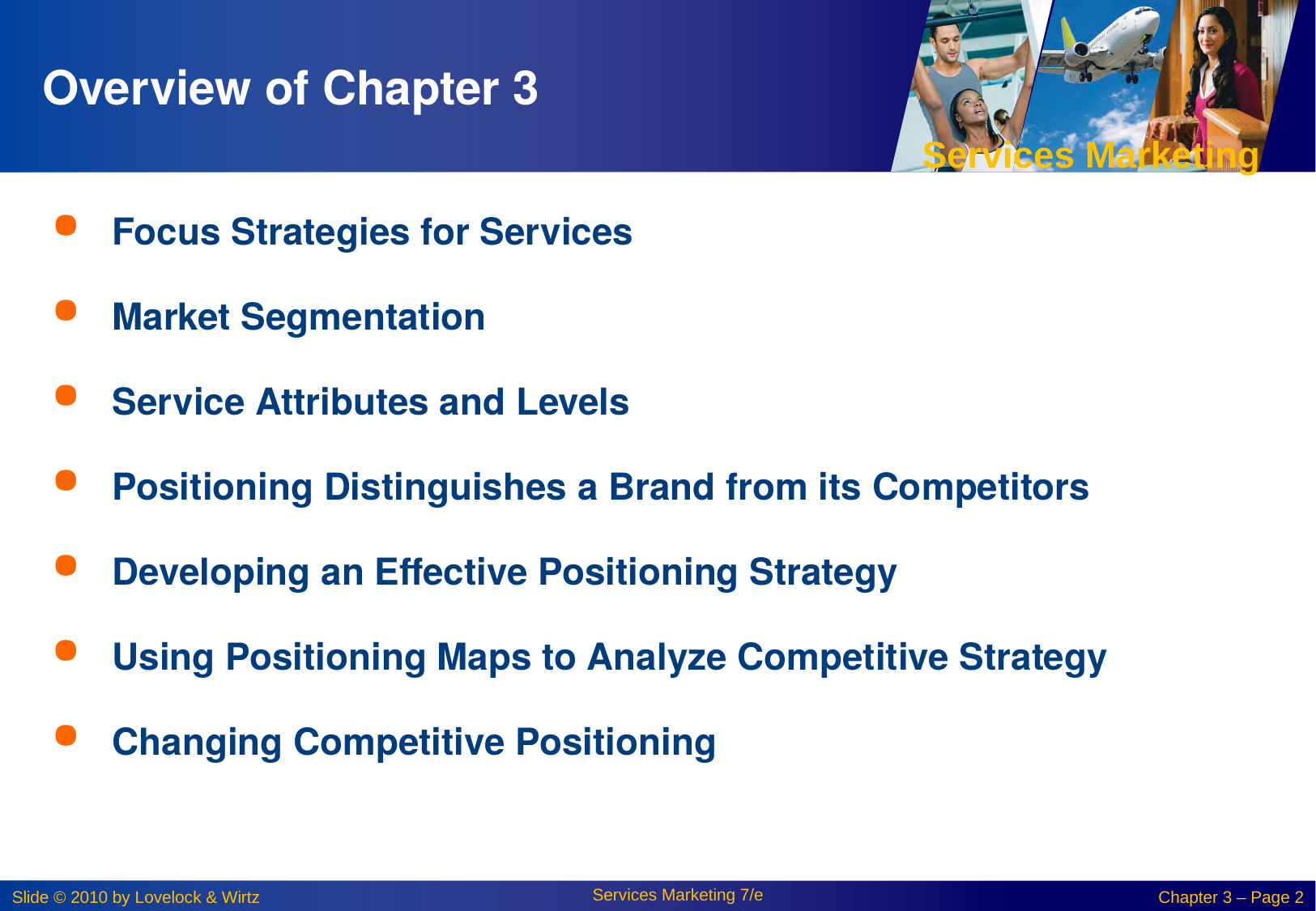

# Overview of Chapter 3
Focus Strategies for Services
Market Segmentation
Service Attributes and Levels
Positioning Distinguishes a Brand from its Competitors
Developing an Effective Positioning Strategy
Using Positioning Maps to Analyze Competitive Strategy
Changing Competitive Positioning